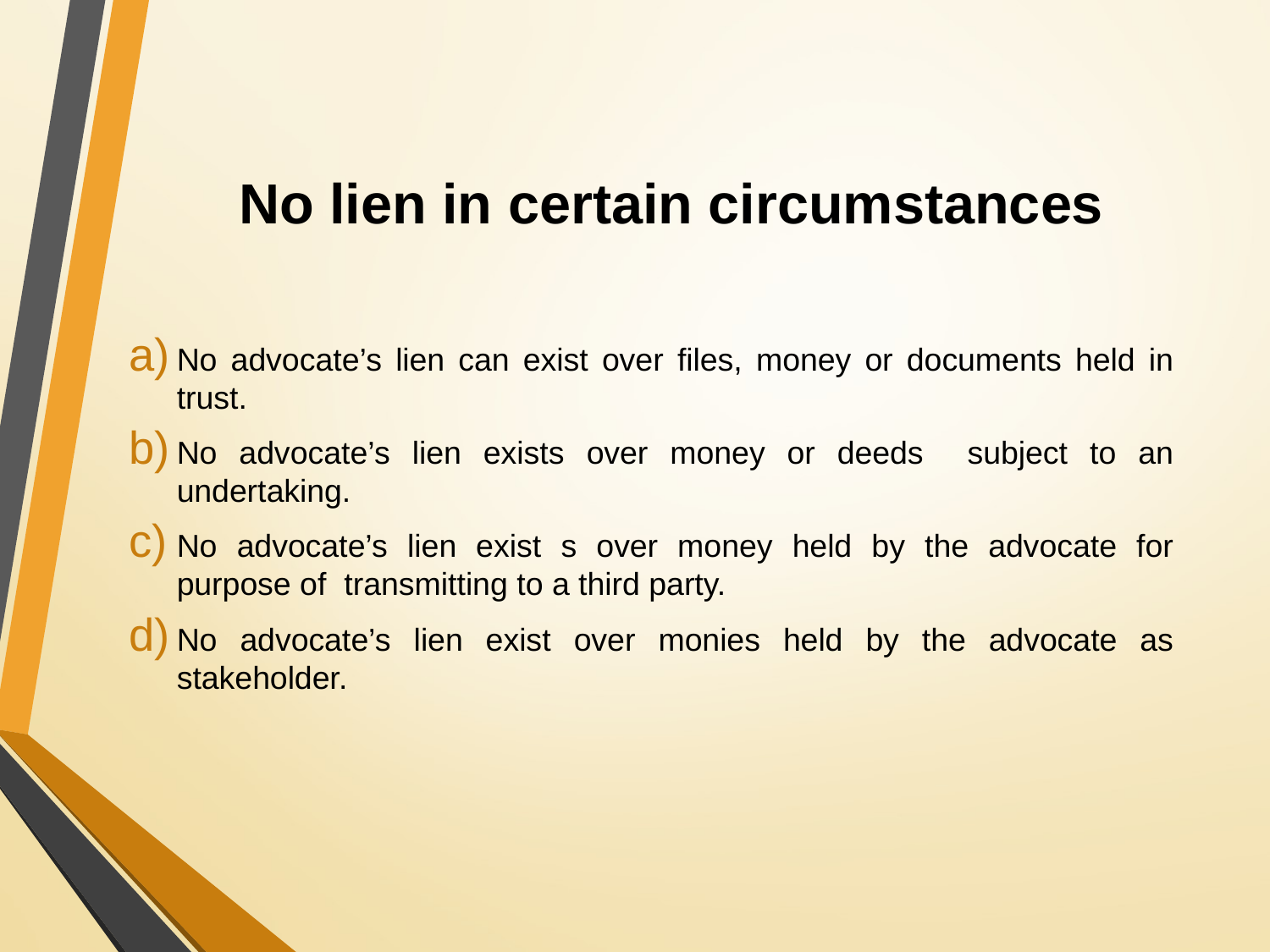

# No lien in certain circumstances
No advocate’s lien can exist over files, money or documents held in trust.
No advocate’s lien exists over money or deeds  subject to an undertaking.
No advocate’s lien exist s over money held by the advocate for purpose of  transmitting to a third party.
No advocate’s lien exist over monies held by the advocate as stakeholder.